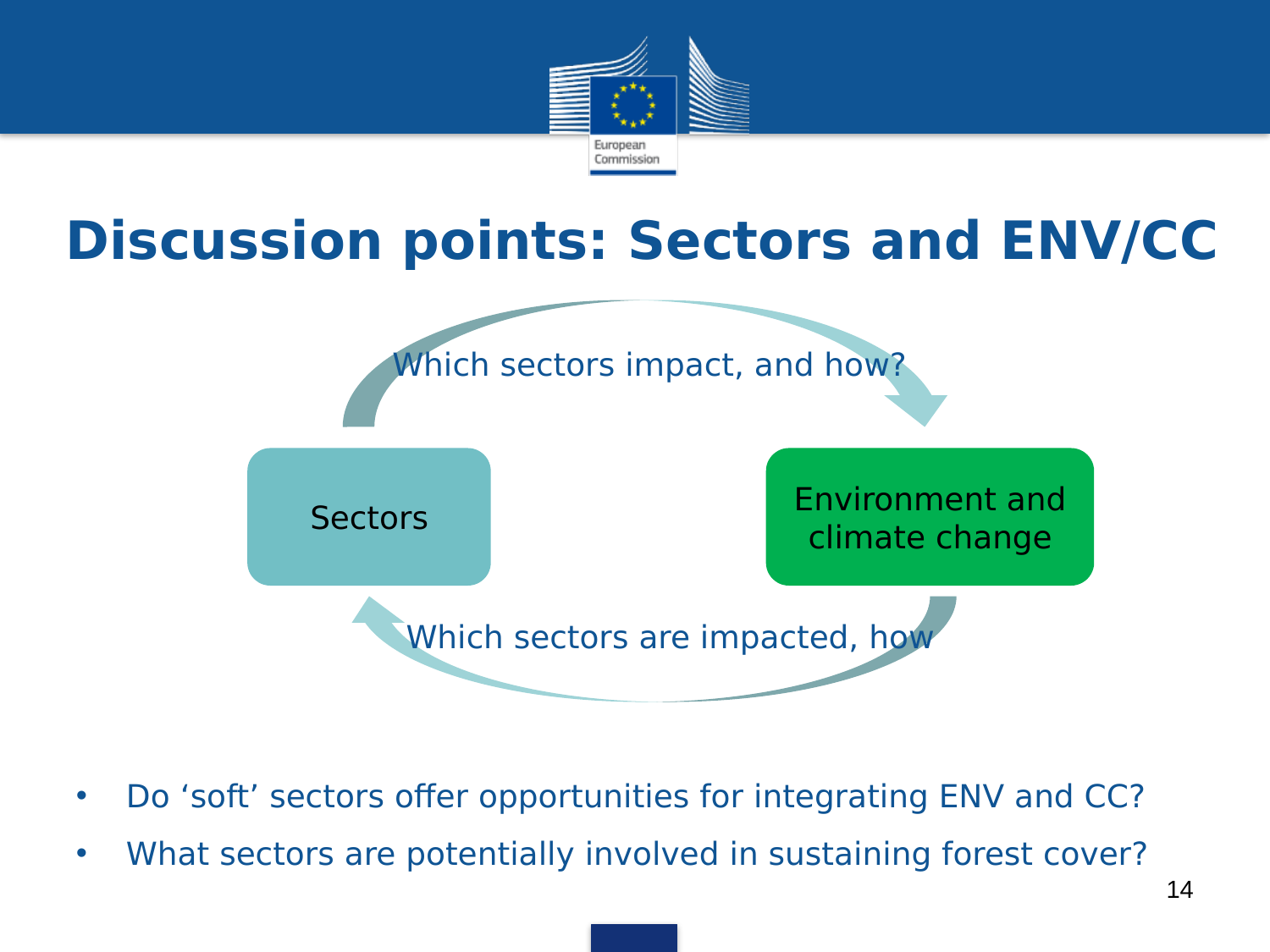

# Discussion points: Sectors and ENV/CC
Which sectors impact, and how?
Sectors
Environment and climate change

Which sectors are impacted, how
Do ‘soft’ sectors offer opportunities for integrating ENV and CC?
What sectors are potentially involved in sustaining forest cover?
14